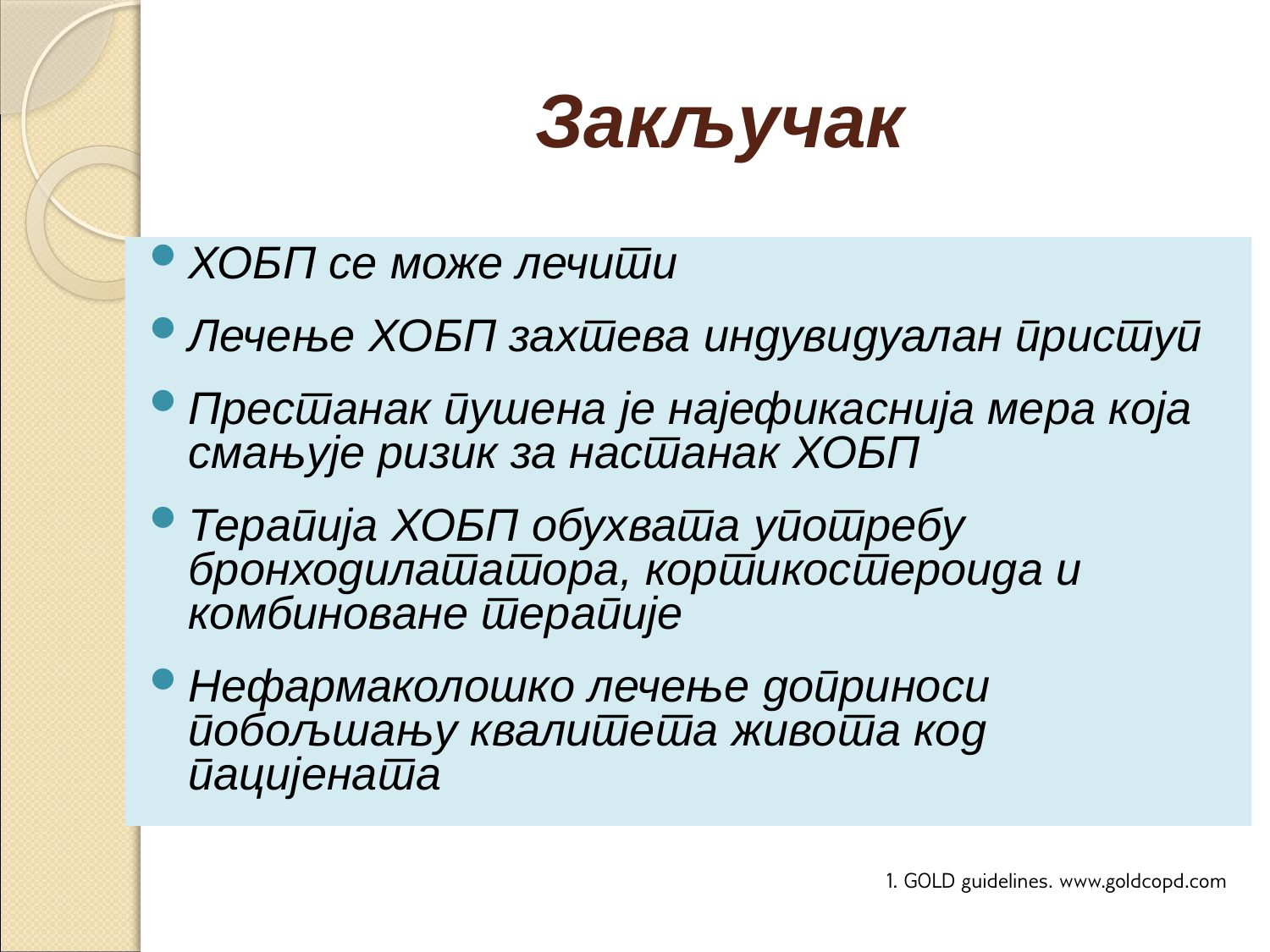

# Закључак
ХОБП се може лечити
Лечење ХОБП захтева индувидуалан приступ
Престанак пушена је најефикаснија мера која смањује ризик за настанак ХОБП
Терапија ХОБП обухвата употребу  бронходилататора, кортикостероида и комбиноване терапије
Нефармаколошко лечење доприноси побољшању квалитета живота код пацијената
1. GOLD guidelines. www.goldcopd.com